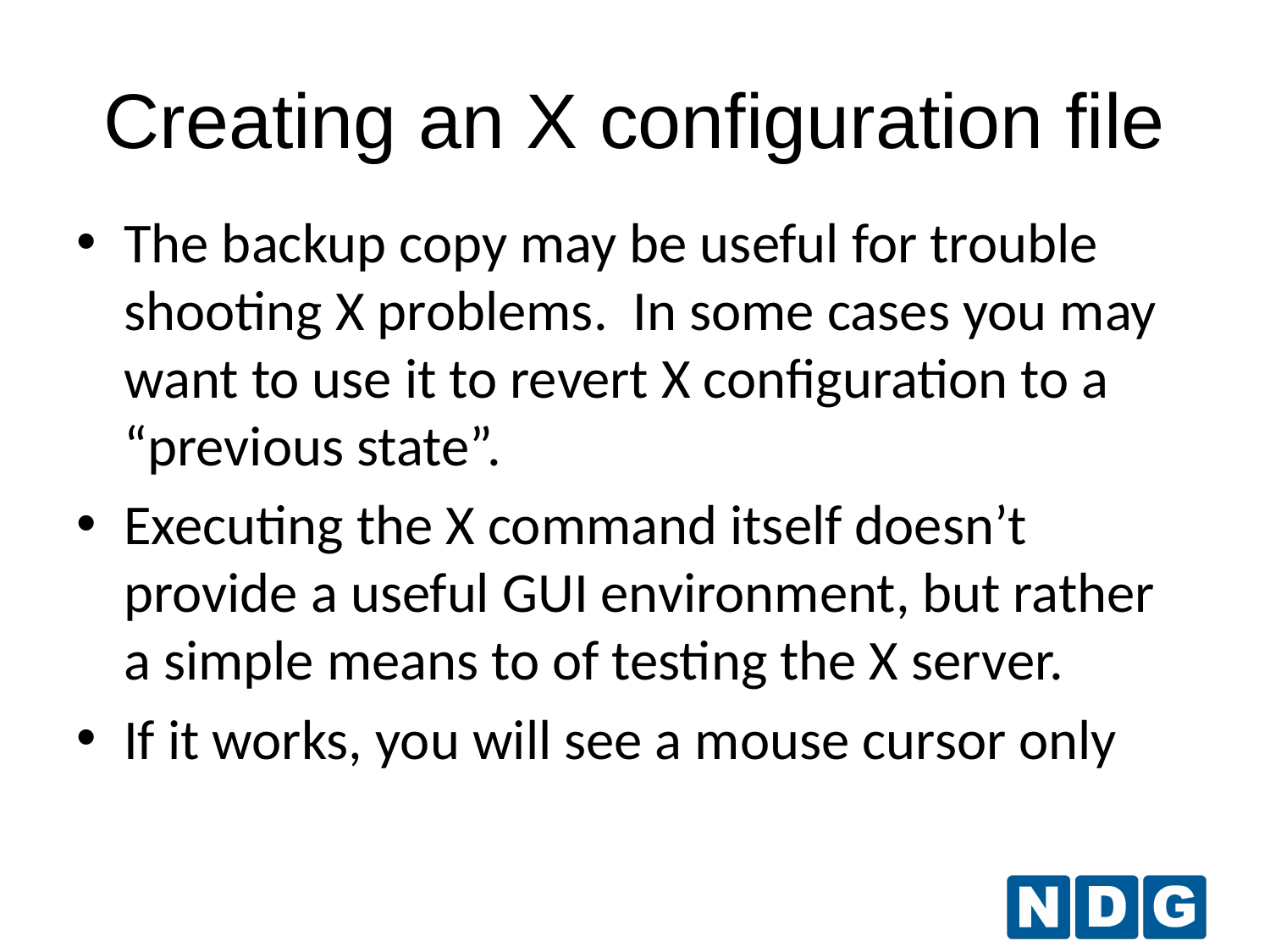

# Creating an X configuration file
The backup copy may be useful for trouble shooting X problems.  In some cases you may want to use it to revert X configuration to a “previous state”.
Executing the X command itself doesn’t provide a useful GUI environment, but rather a simple means to of testing the X server.
If it works, you will see a mouse cursor only